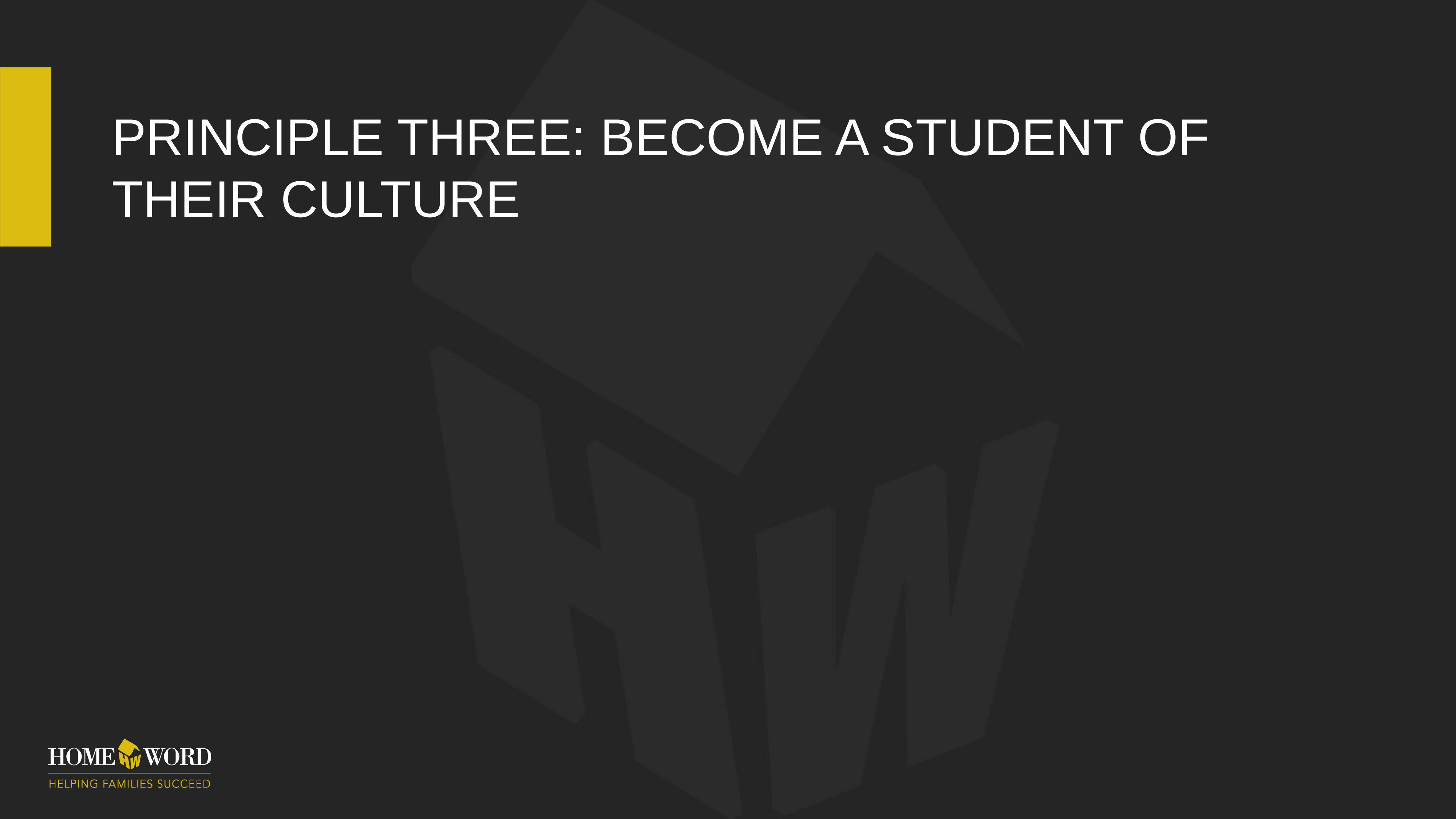

# Principle Three: Become a Student of Their Culture